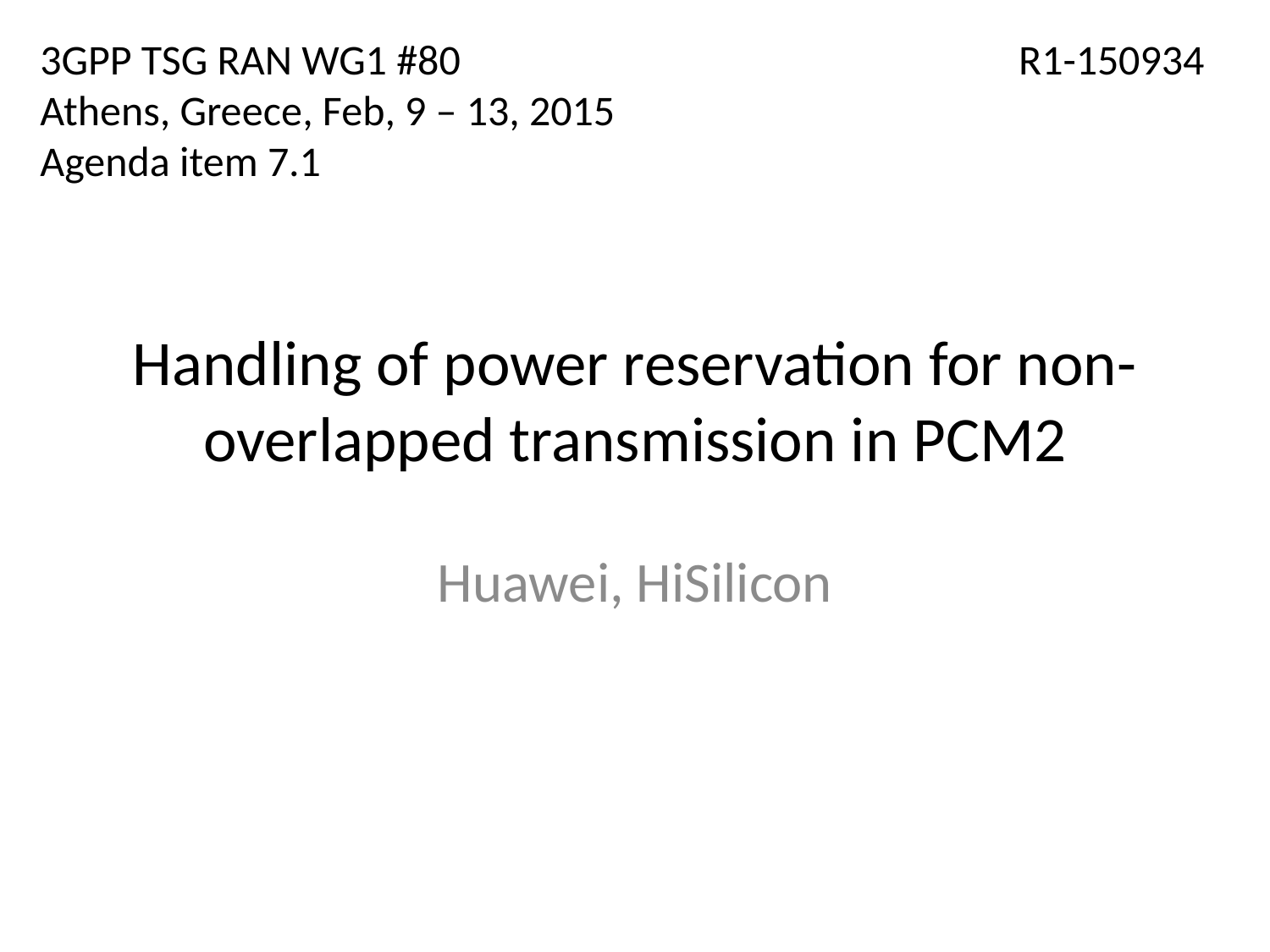

3GPP TSG RAN WG1 #80
Athens, Greece, Feb, 9 – 13, 2015
Agenda item 7.1
R1-150934
# Handling of power reservation for non-overlapped transmission in PCM2
Huawei, HiSilicon